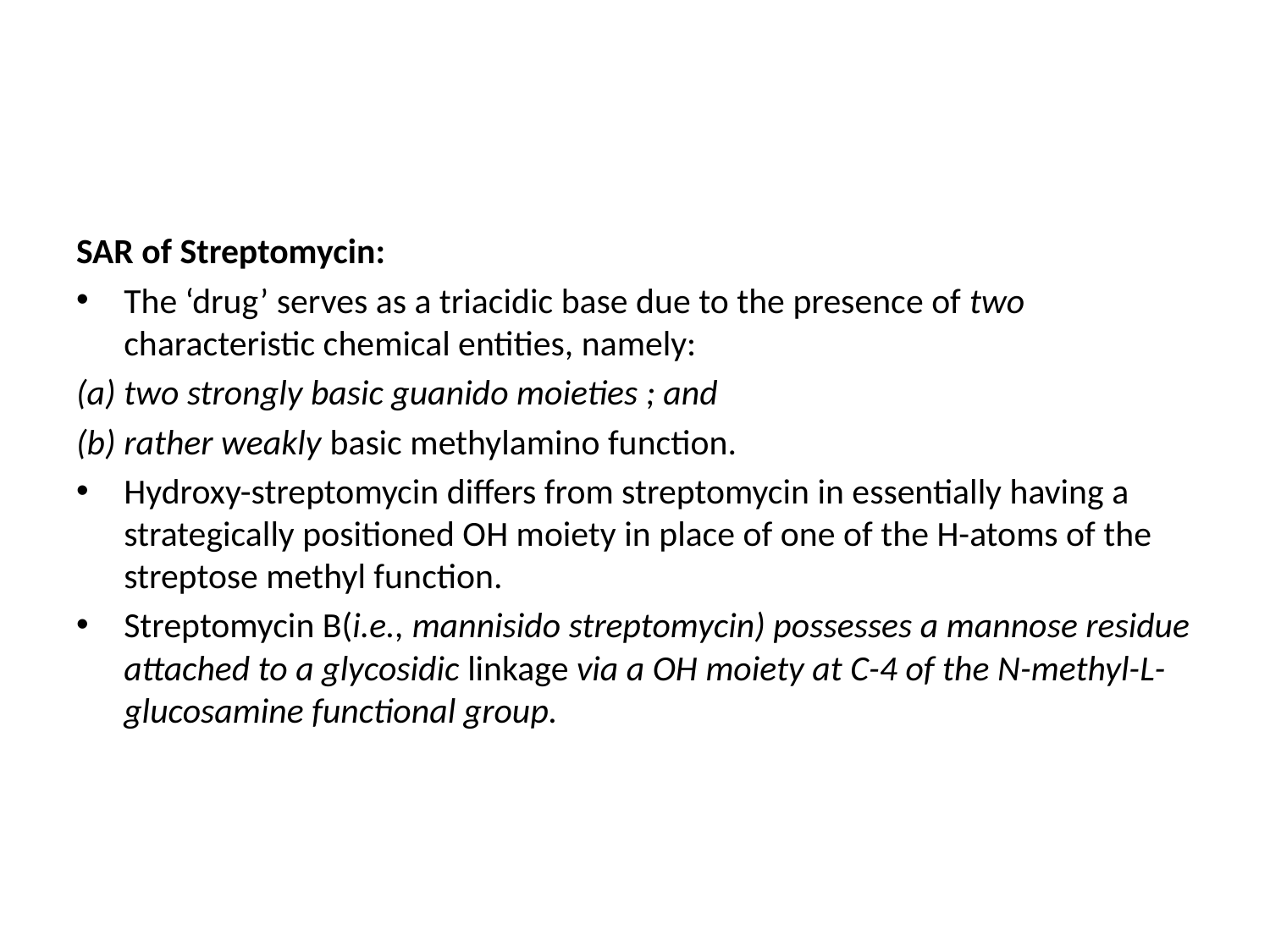

#
SAR of Streptomycin:
The ‘drug’ serves as a triacidic base due to the presence of two characteristic chemical entities, namely:
(a) two strongly basic guanido moieties ; and
(b) rather weakly basic methylamino function.
Hydroxy-streptomycin differs from streptomycin in essentially having a strategically positioned OH moiety in place of one of the H-atoms of the streptose methyl function.
Streptomycin B(i.e., mannisido streptomycin) possesses a mannose residue attached to a glycosidic linkage via a OH moiety at C-4 of the N-methyl-L-glucosamine functional group.